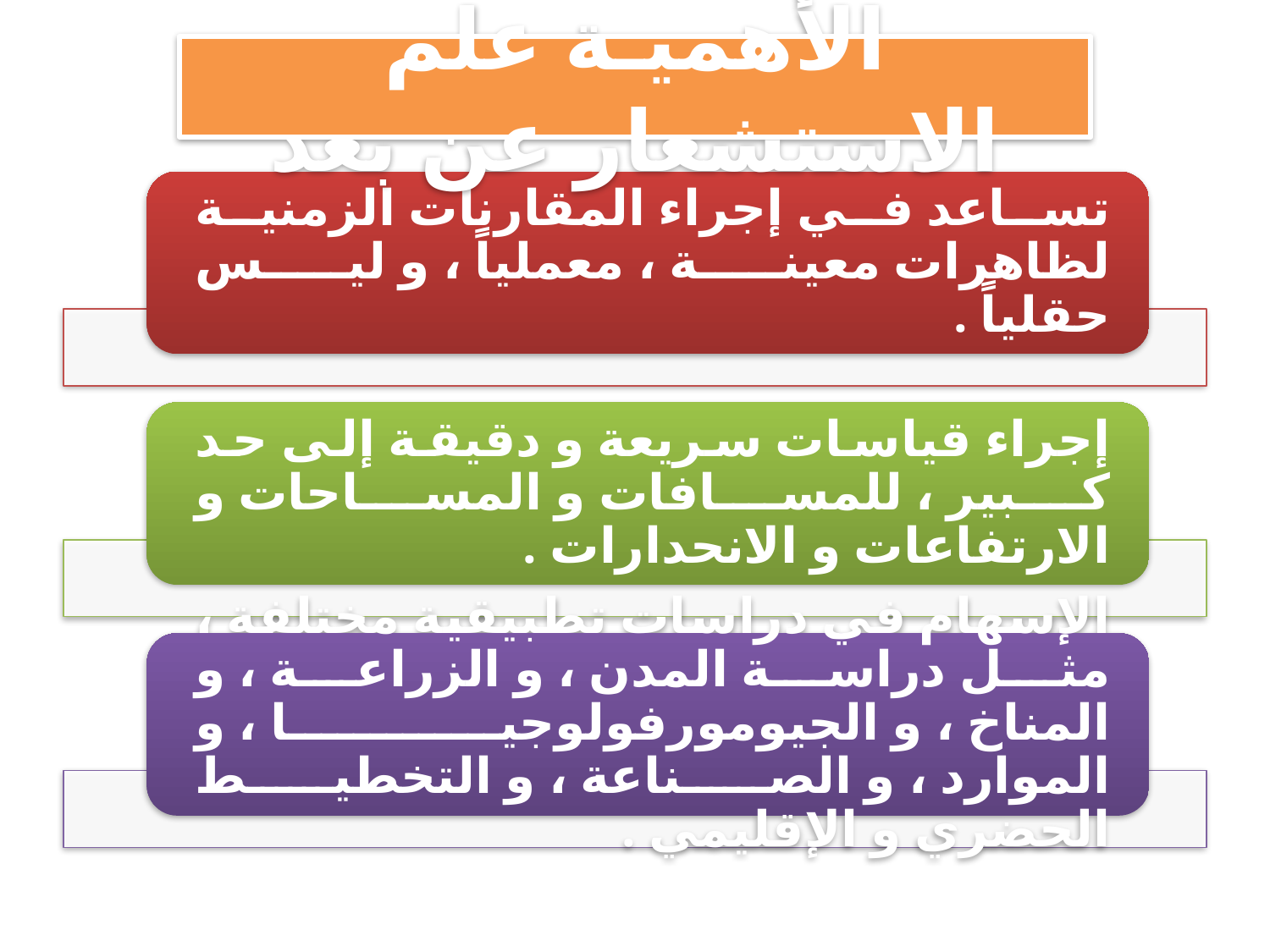

# الأهميـة علم الاستشعار عن بعد
تساعد في إجراء المقارنات الزمنية لظاهرات معينة ، معملياً ، و ليس حقلياً .
إجراء قياسات سريعة و دقيقة إلى حد كبير ، للمسافات و المساحات و الارتفاعات و الانحدارات .
الإسهام في دراسات تطبيقية مختلفة ، مثل دراسة المدن ، و الزراعة ، و المناخ ، و الجيومورفولوجيا ، و الموارد ، و الصناعة ، و التخطيط الحضري و الإقليمي .